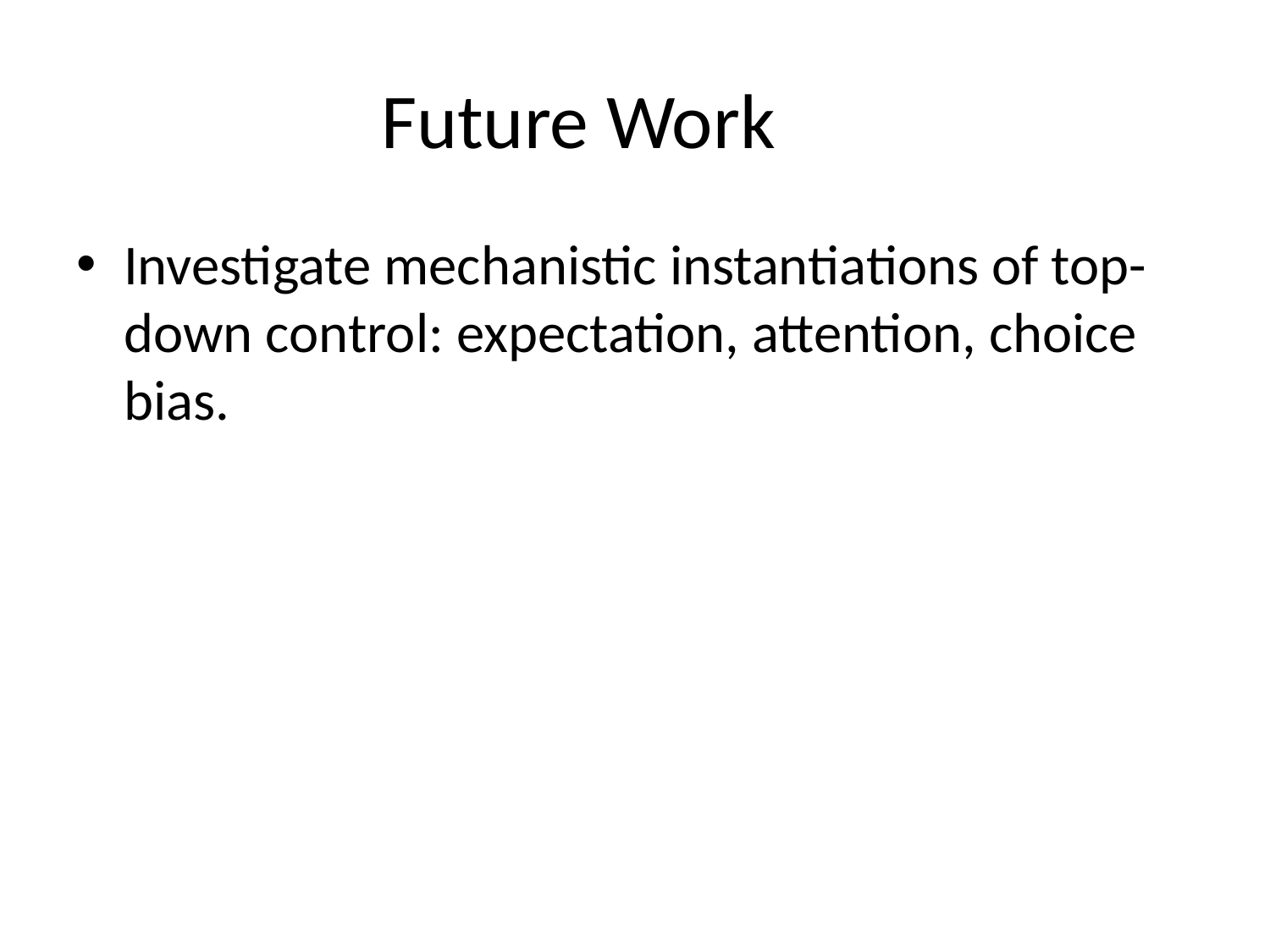

# Future Work
Investigate mechanistic instantiations of top-down control: expectation, attention, choice bias.